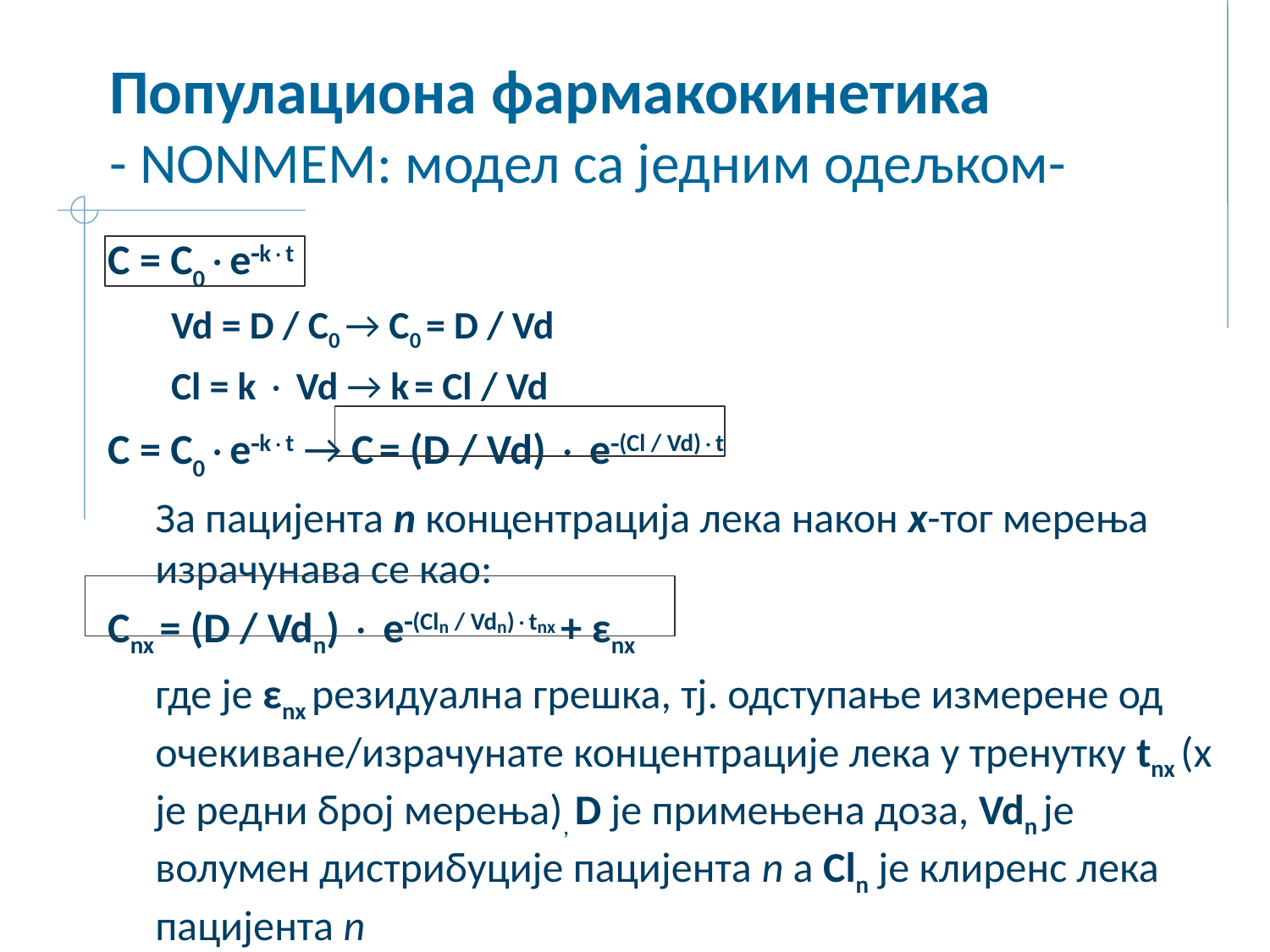

# Популациона фармакокинетика - NONMEM: модел са једним одељком-
C = C0⋅e−k⋅t
Vd = D / C0 → C0 = D / Vd
Cl = k ⋅ Vd → k = Cl / Vd
C = C0⋅e−k⋅t → C = (D / Vd) ⋅ e−(Cl / Vd)⋅t
	За пацијента n концентрација лека након x-тог мерења израчунава се као:
Cnx = (D / Vdn) ⋅ e−(Cln / Vdn)⋅tnx + εnx
	где је εnx резидуална грешка, тј. одступање измерене од очекиване/израчунате концентрације лека у тренутку tnx (x је редни број мерења), D је примењена доза, Vdn је волумен дистрибуције пацијента n а Cln је клиренс лека пацијента n